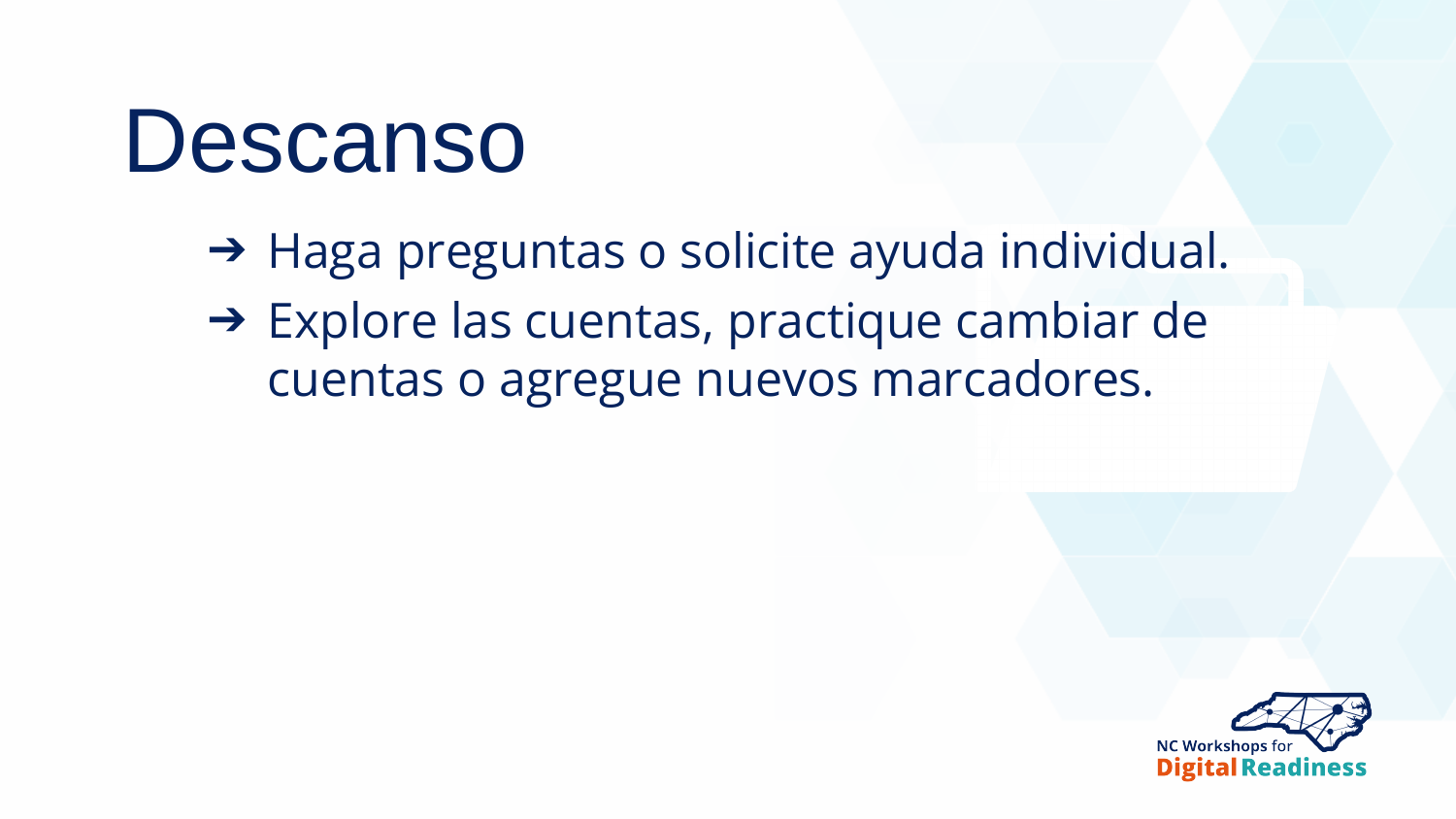

# Descanso
Haga preguntas o solicite ayuda individual.
Explore las cuentas, practique cambiar de cuentas o agregue nuevos marcadores.